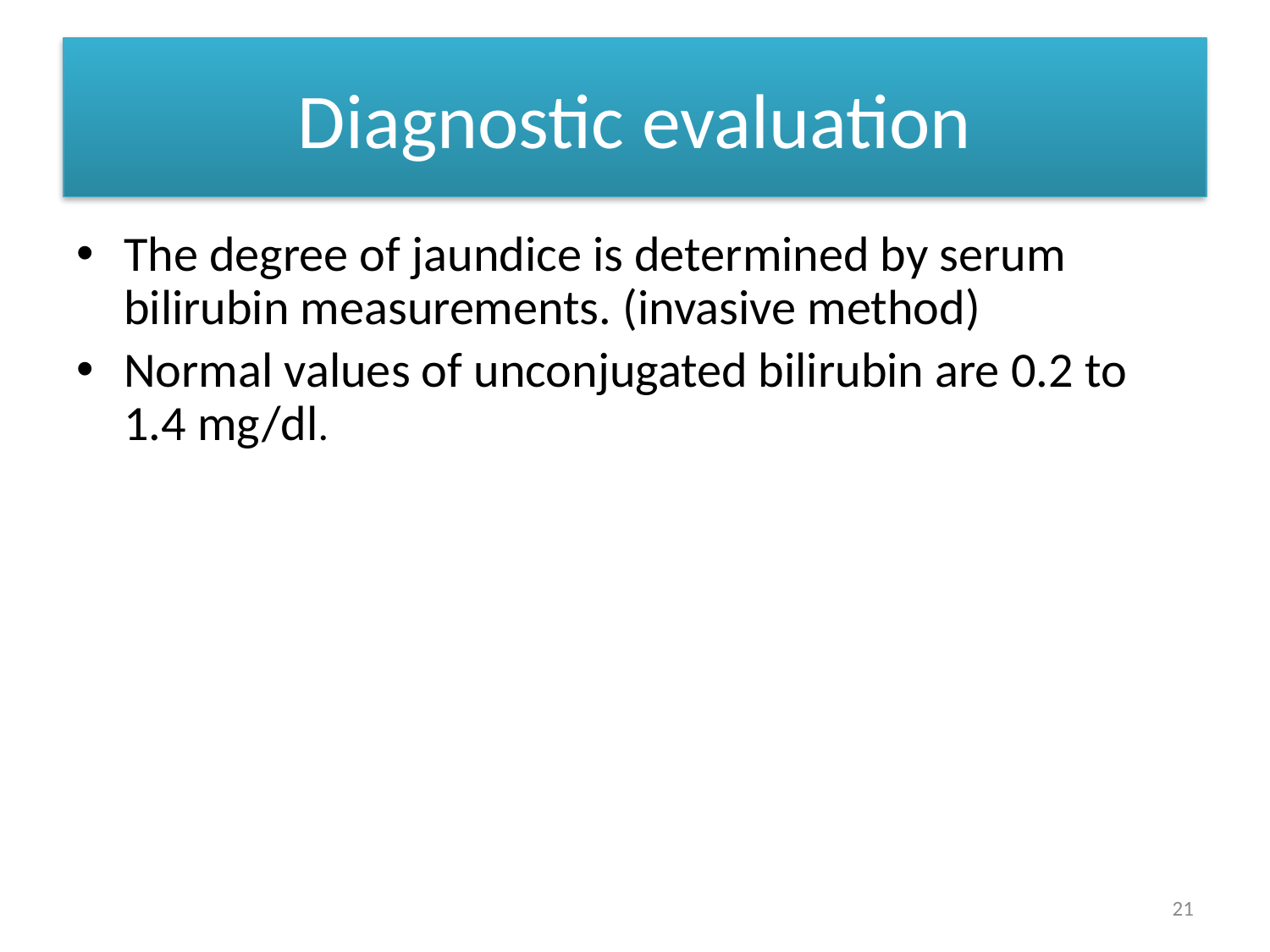

# Diagnostic evaluation
The degree of jaundice is determined by serum bilirubin measurements. (invasive method)
Normal values of unconjugated bilirubin are 0.2 to 1.4 mg/dl.
21